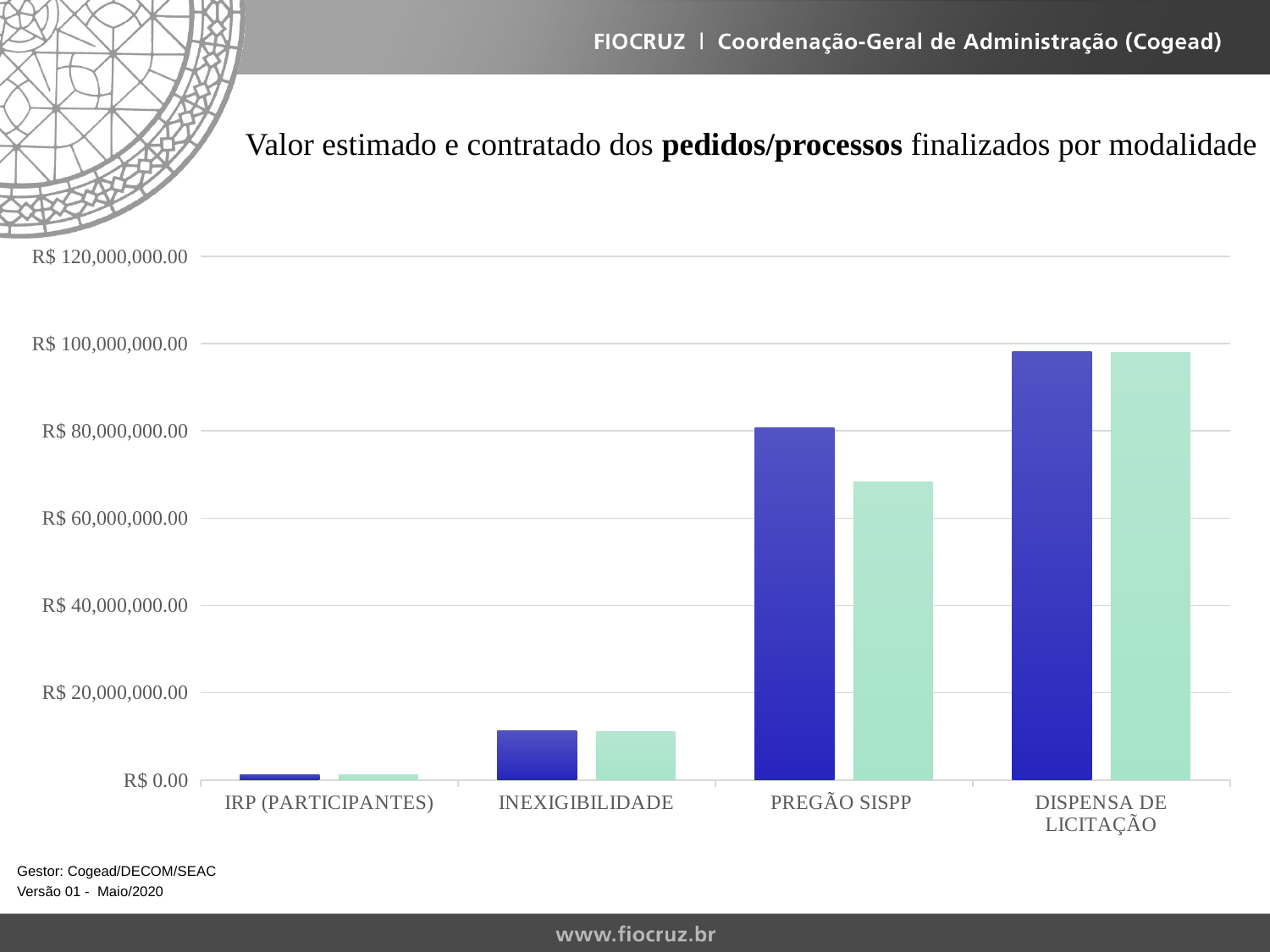

Valor estimado e contratado dos pedidos/processos finalizados por modalidade

### Chart

| Category | Soma de Valor estimado | Soma de Valor Contratado |
|---|---|---|
| IRP (PARTICIPANTES) | 1193041.88 | 1193041.88 |
| INEXIGIBILIDADE | 11376821.97 | 11058709.18 |
| PREGÃO SISPP  | 80795726.42999998 | 68357833.91 |
| DISPENSA DE LICITAÇÃO | 98083019.9 | 97999436.6 |
Gestor: Cogead/DECOM/SEAC
Versão 01 -  Maio/2020